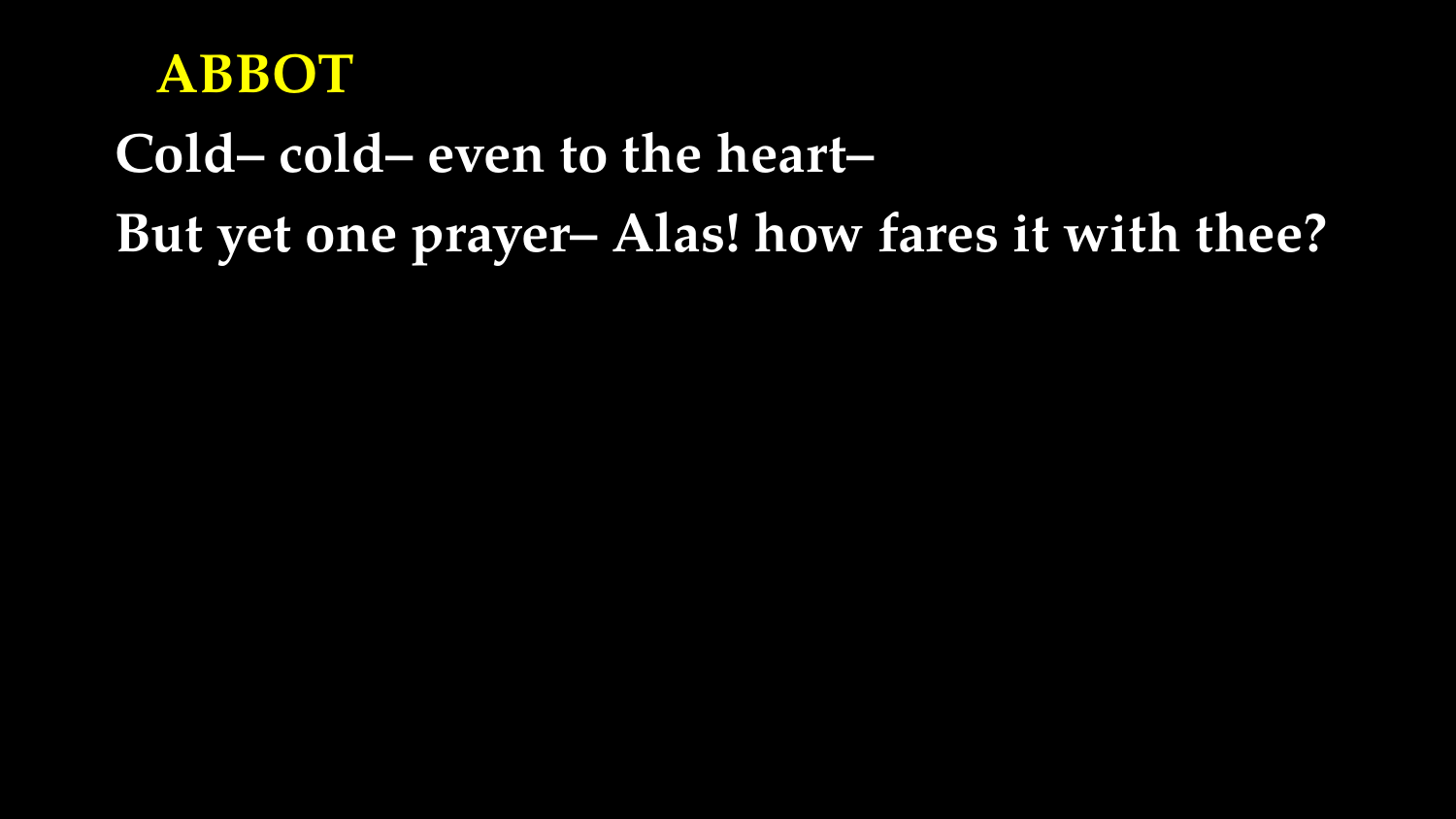

# ABBOT Cold– cold– even to the heart– But yet one prayer– Alas! how fares it with thee?